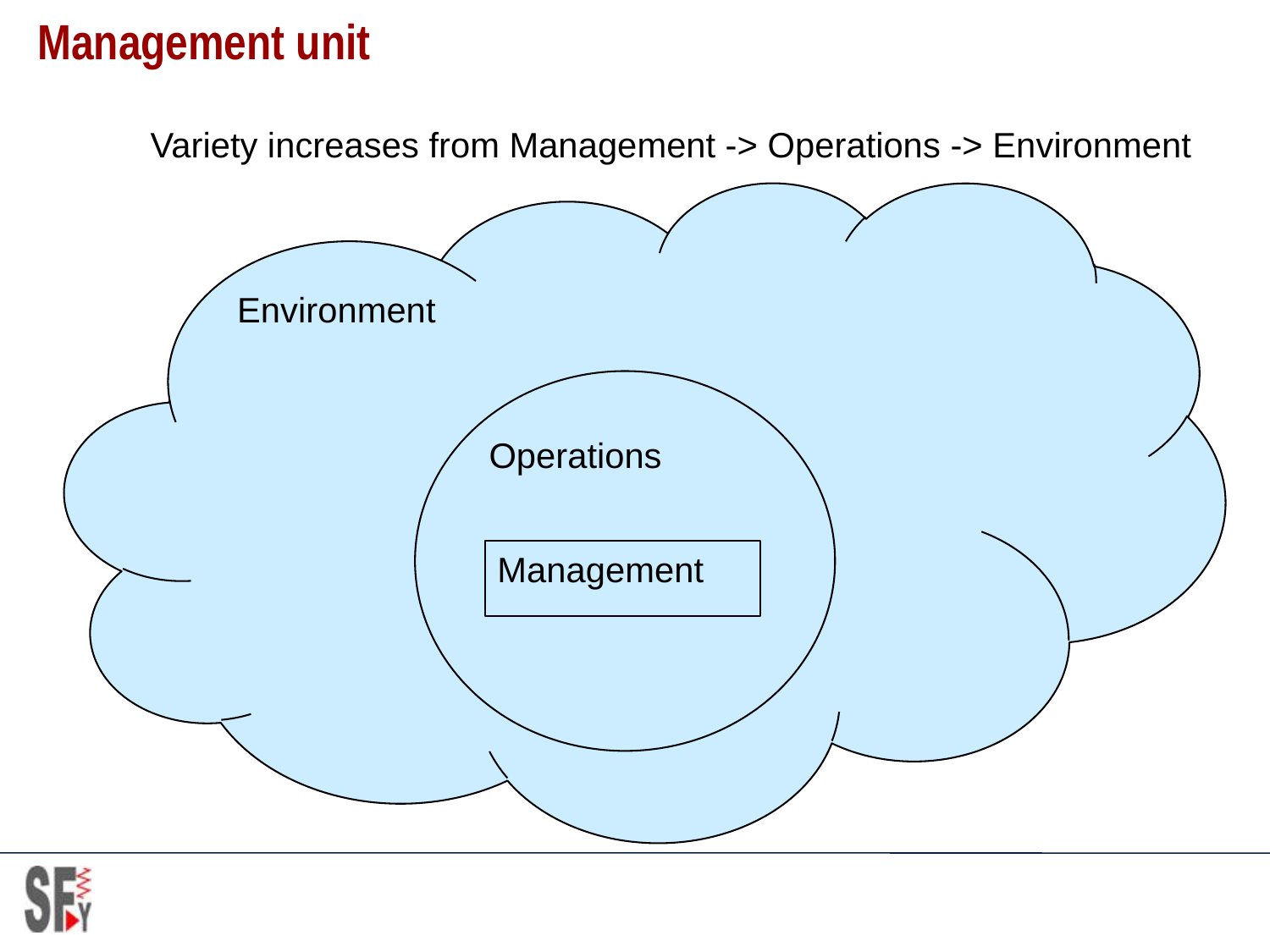

# Management unit
Variety increases from Management -> Operations -> Environment
Environment
Operations
Management